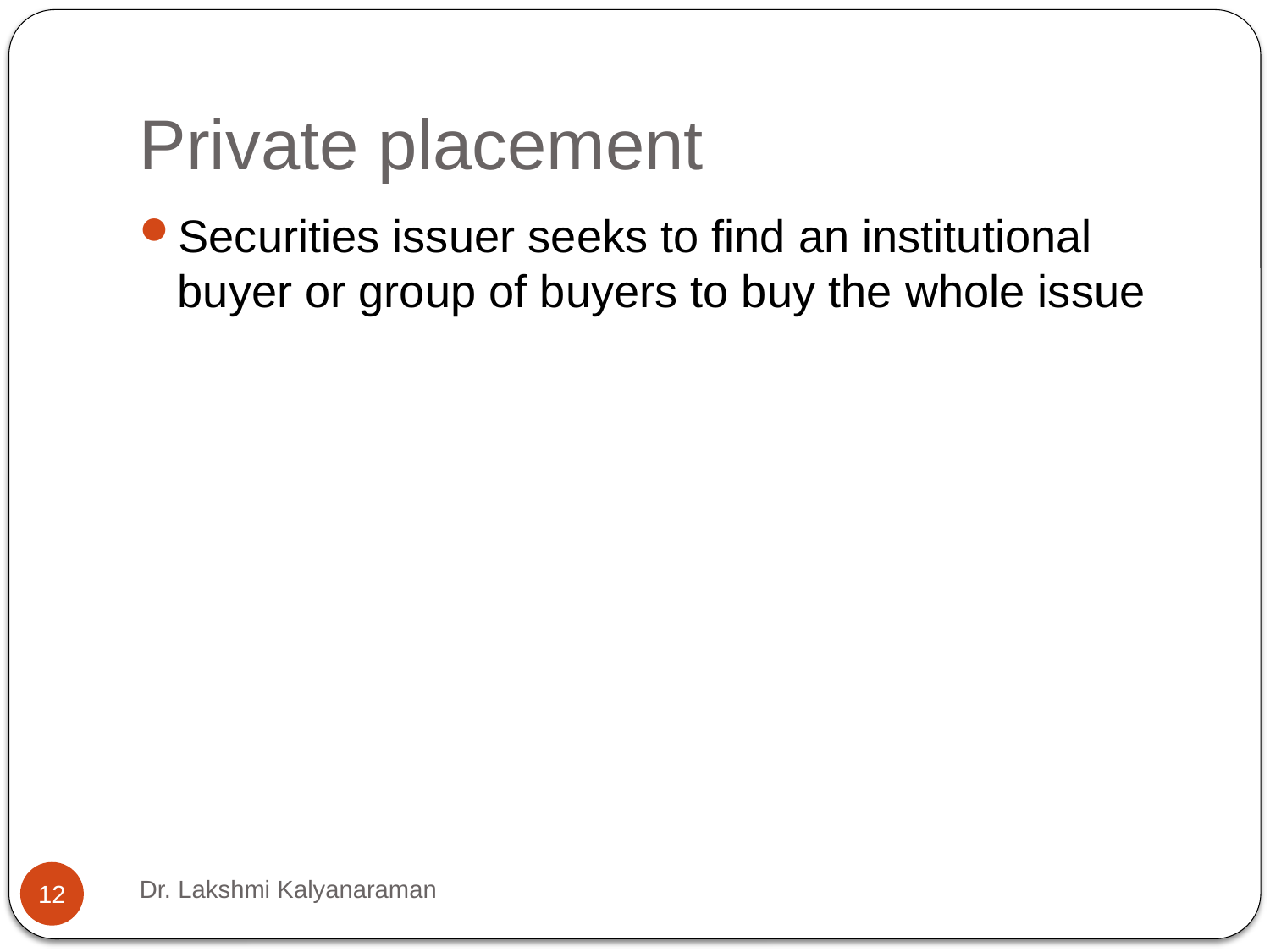

# Private placement
Securities issuer seeks to find an institutional buyer or group of buyers to buy the whole issue

Dr. Lakshmi Kalyanaraman
12